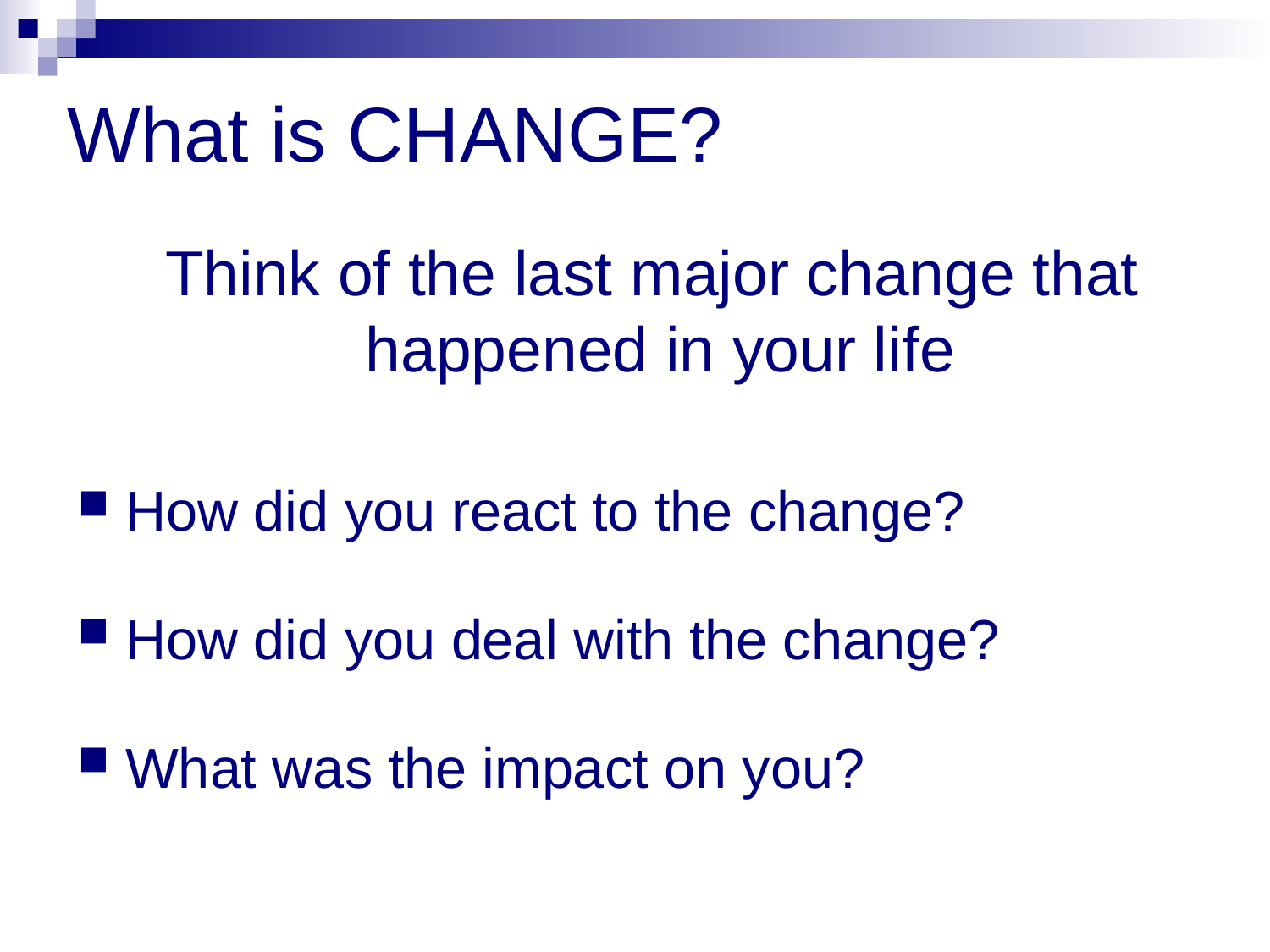

# What is CHANGE?
  Think of the last major change that happened in your life

How did you react to the change?

How did you deal with the change?

What was the impact on you?